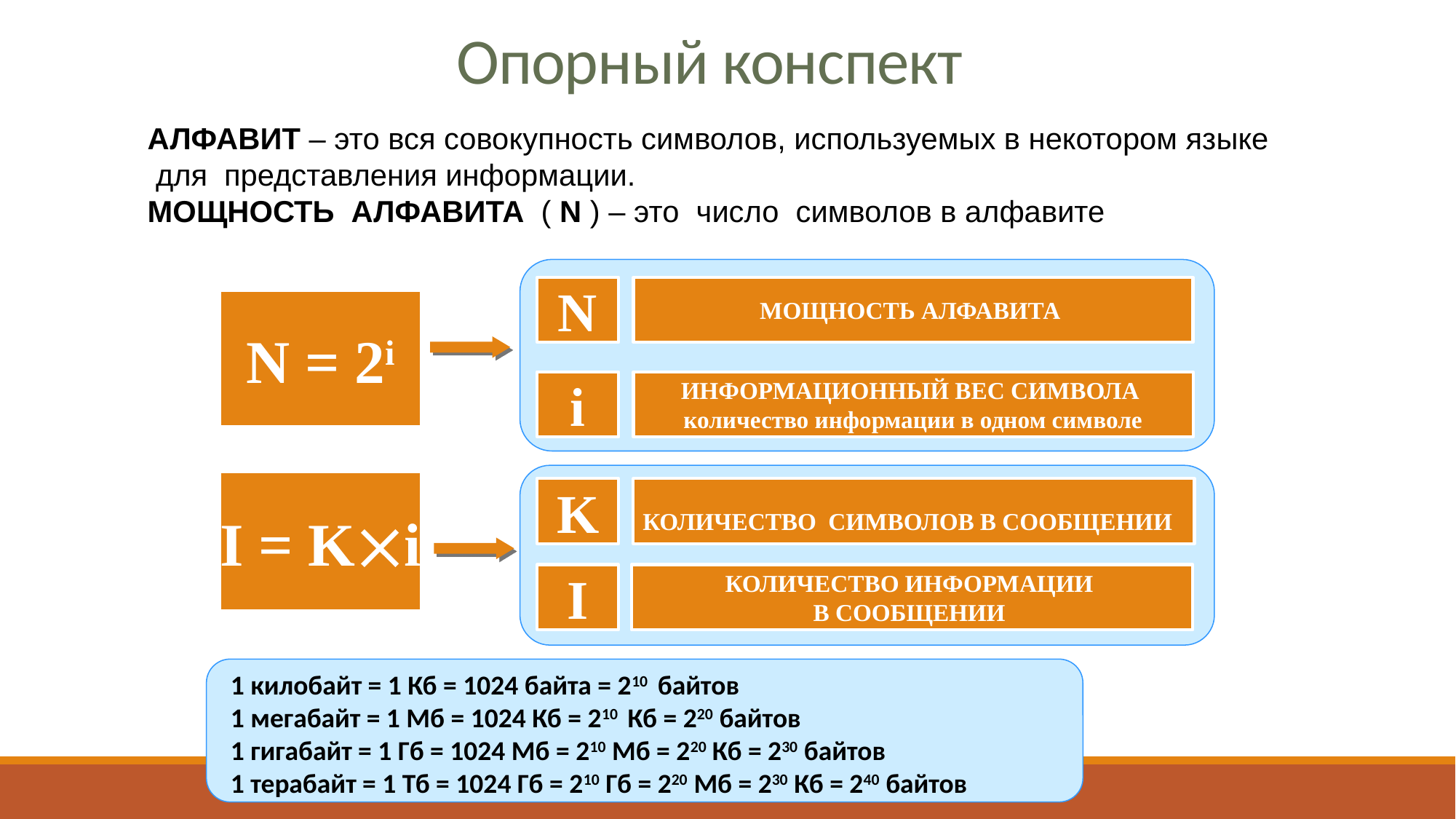

# Опорный конспект
АЛФАВИТ – это вся совокупность символов, используемых в некотором языке
 для  представления информации.
МОЩНОСТЬ  АЛФАВИТА  ( N ) – это  число  символов в алфавите

N
МОЩНОСТЬ АЛФАВИТА
N = 2i

i
ИНФОРМАЦИОННЫЙ ВЕС СИМВОЛА
количество информации в одном символе

I = K×i
K
КОЛИЧЕСТВО  СИМВОЛОВ В СООБЩЕНИИ

I
КОЛИЧЕСТВО ИНФОРМАЦИИ
В СООБЩЕНИИ

1 килобайт = 1 Кб = 1024 байта = 210  байтов
1 мегабайт = 1 Мб = 1024 Кб = 210  Кб = 220 байтов
1 гигабайт = 1 Гб = 1024 Мб = 210 Мб = 220 Кб = 230 байтов
1 терабайт = 1 Тб = 1024 Гб = 210 Гб = 220 Мб = 230 Кб = 240 байтов